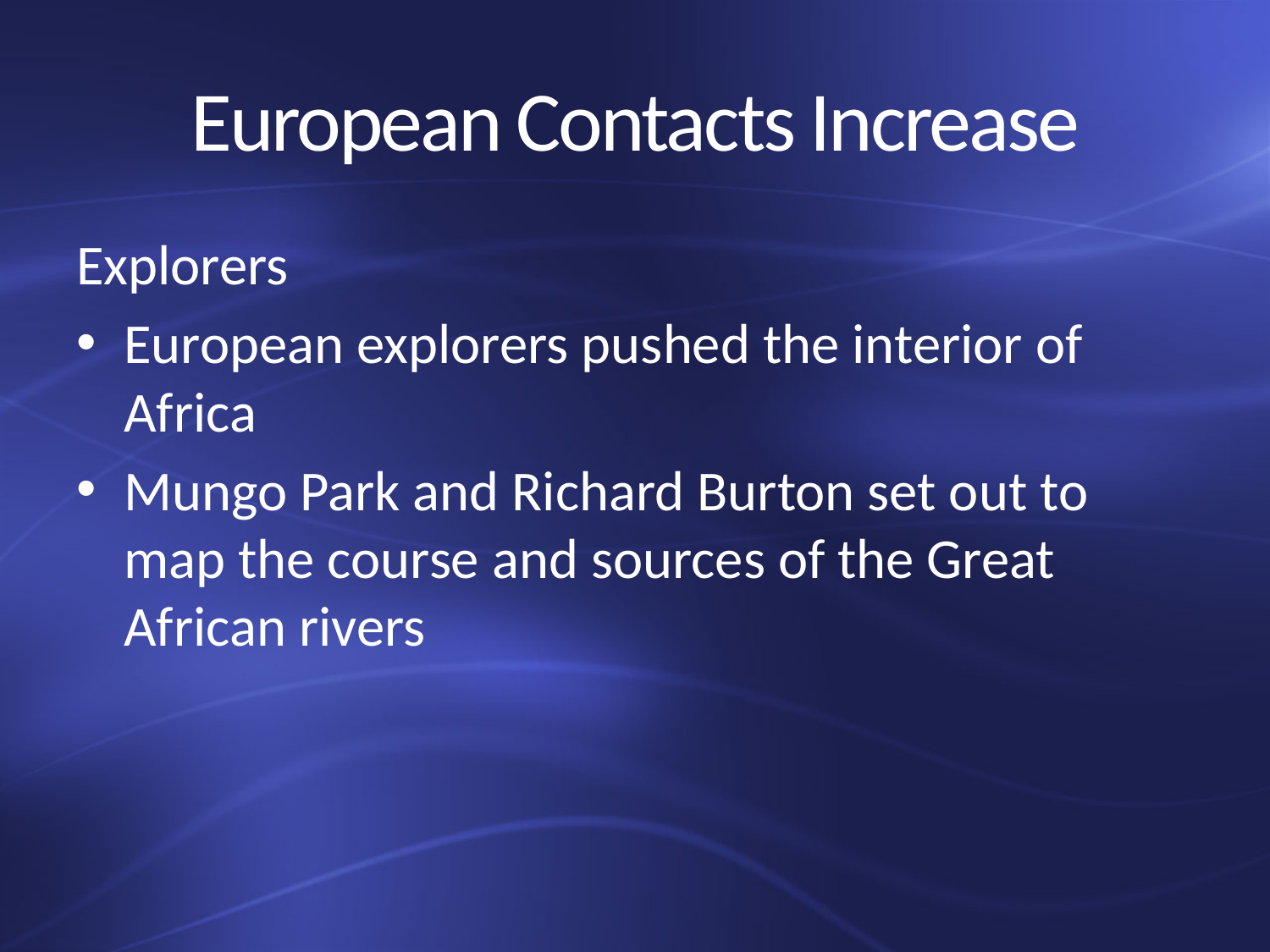

# European Contacts Increase
Explorers
European explorers pushed the interior of Africa
Mungo Park and Richard Burton set out to map the course and sources of the Great African rivers